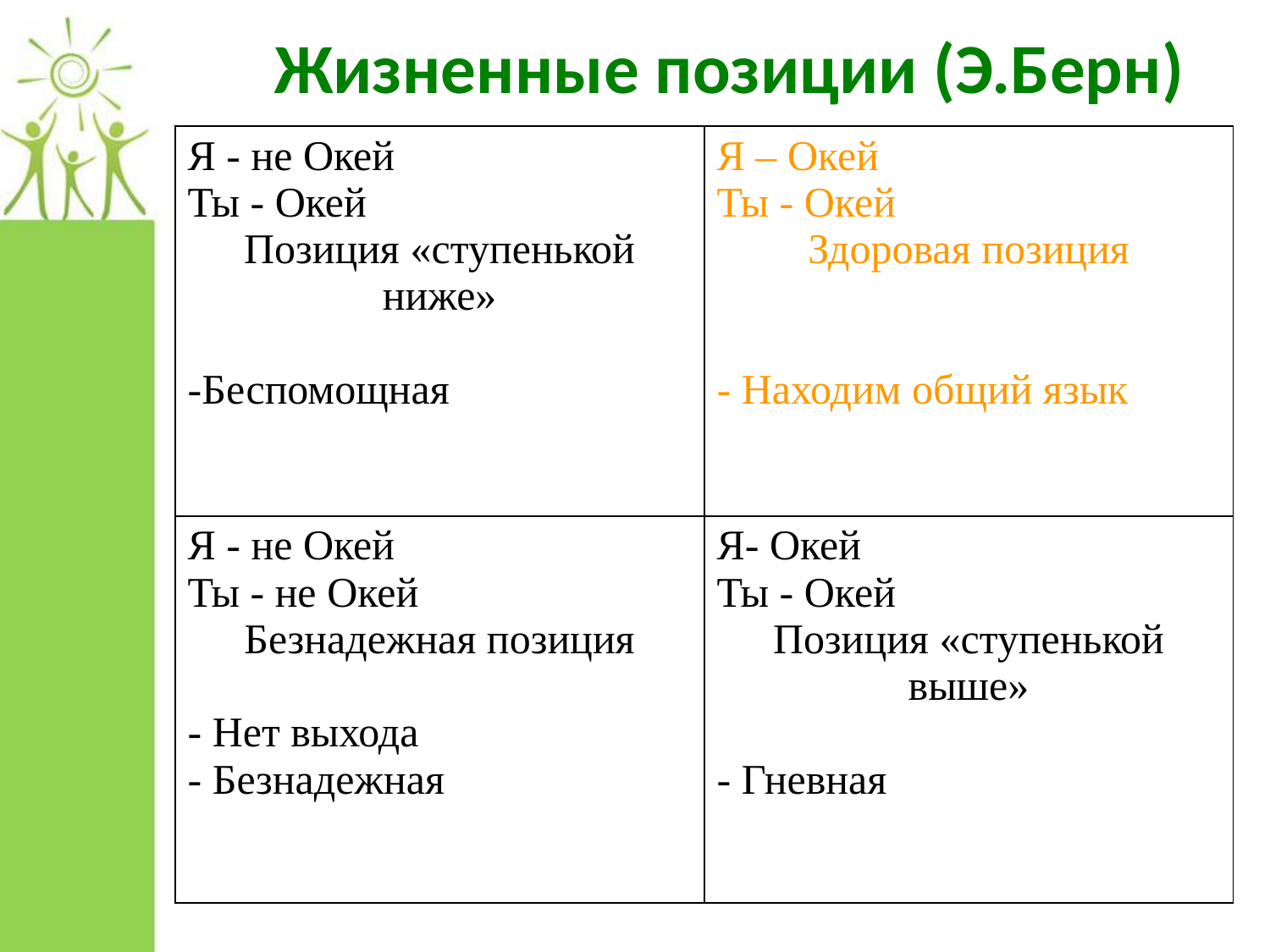

Жизненные позиции (Э.Берн)
| Я - не Окей Ты - Окей Позиция «ступенькой ниже» -Беспомощная | Я – Окей Ты - Окей Здоровая позиция - Находим общий язык |
| --- | --- |
| Я - не Окей Ты - не Окей Безнадежная позиция - Нет выхода - Безнадежная | Я- Окей Ты - Окей Позиция «ступенькой выше» - Гневная |